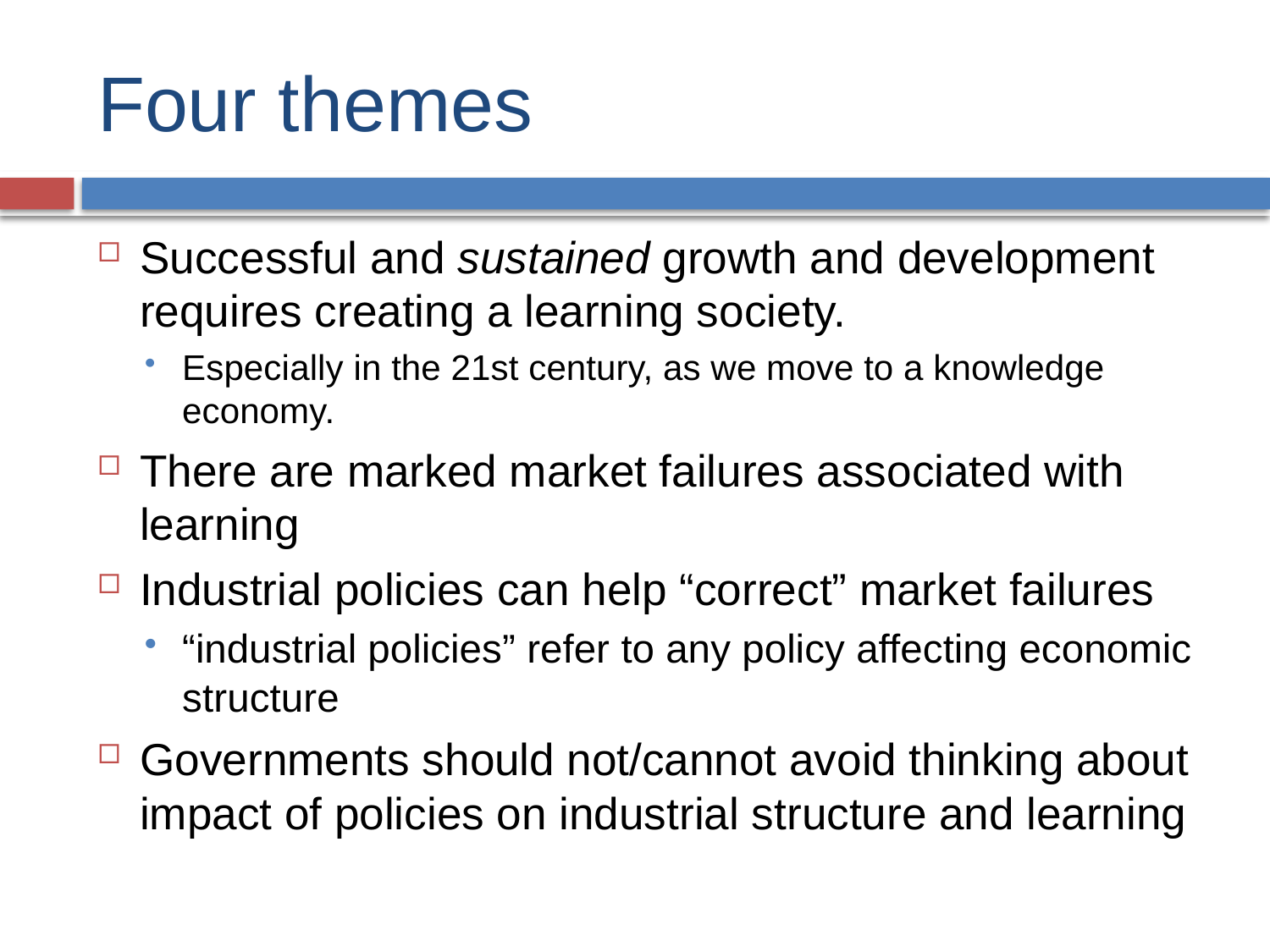

# Four themes
Successful and sustained growth and development requires creating a learning society.
Especially in the 21st century, as we move to a knowledge economy.
There are marked market failures associated with learning
Industrial policies can help “correct” market failures
“industrial policies” refer to any policy affecting economic structure
Governments should not/cannot avoid thinking about impact of policies on industrial structure and learning